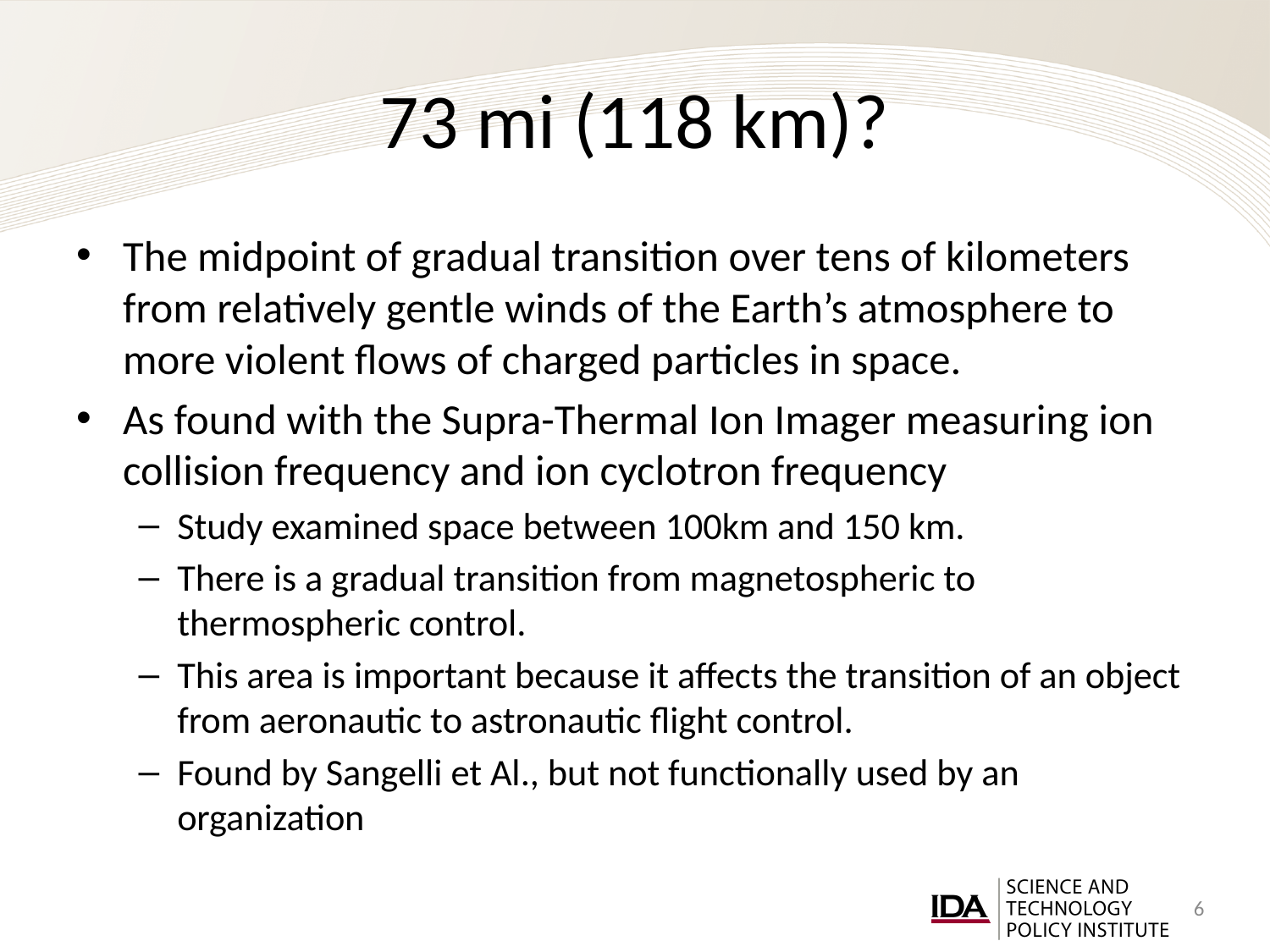

# 73 mi (118 km)?
The midpoint of gradual transition over tens of kilometers from relatively gentle winds of the Earth’s atmosphere to more violent flows of charged particles in space.
As found with the Supra-Thermal Ion Imager measuring ion collision frequency and ion cyclotron frequency
Study examined space between 100km and 150 km.
There is a gradual transition from magnetospheric to thermospheric control.
This area is important because it affects the transition of an object from aeronautic to astronautic flight control.
Found by Sangelli et Al., but not functionally used by an organization
6